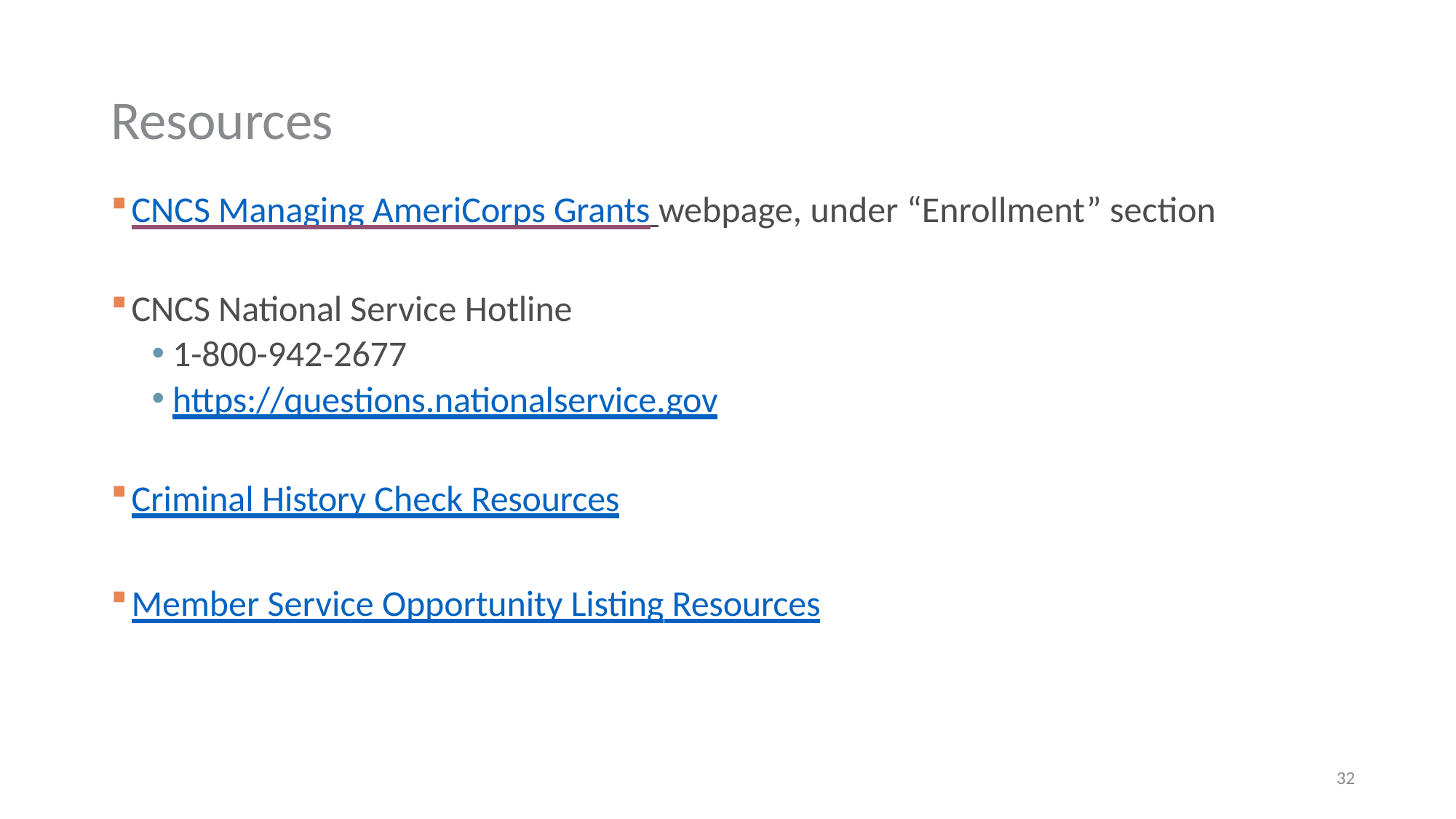

Resources

CNCS Managing AmeriCorps Grants webpage, under “Enrollment” section

CNCS National Service Hotline
1-800-942-2677
https://questions.nationalservice.gov

Criminal History Check Resources

Member Service Opportunity Listing Resources
32